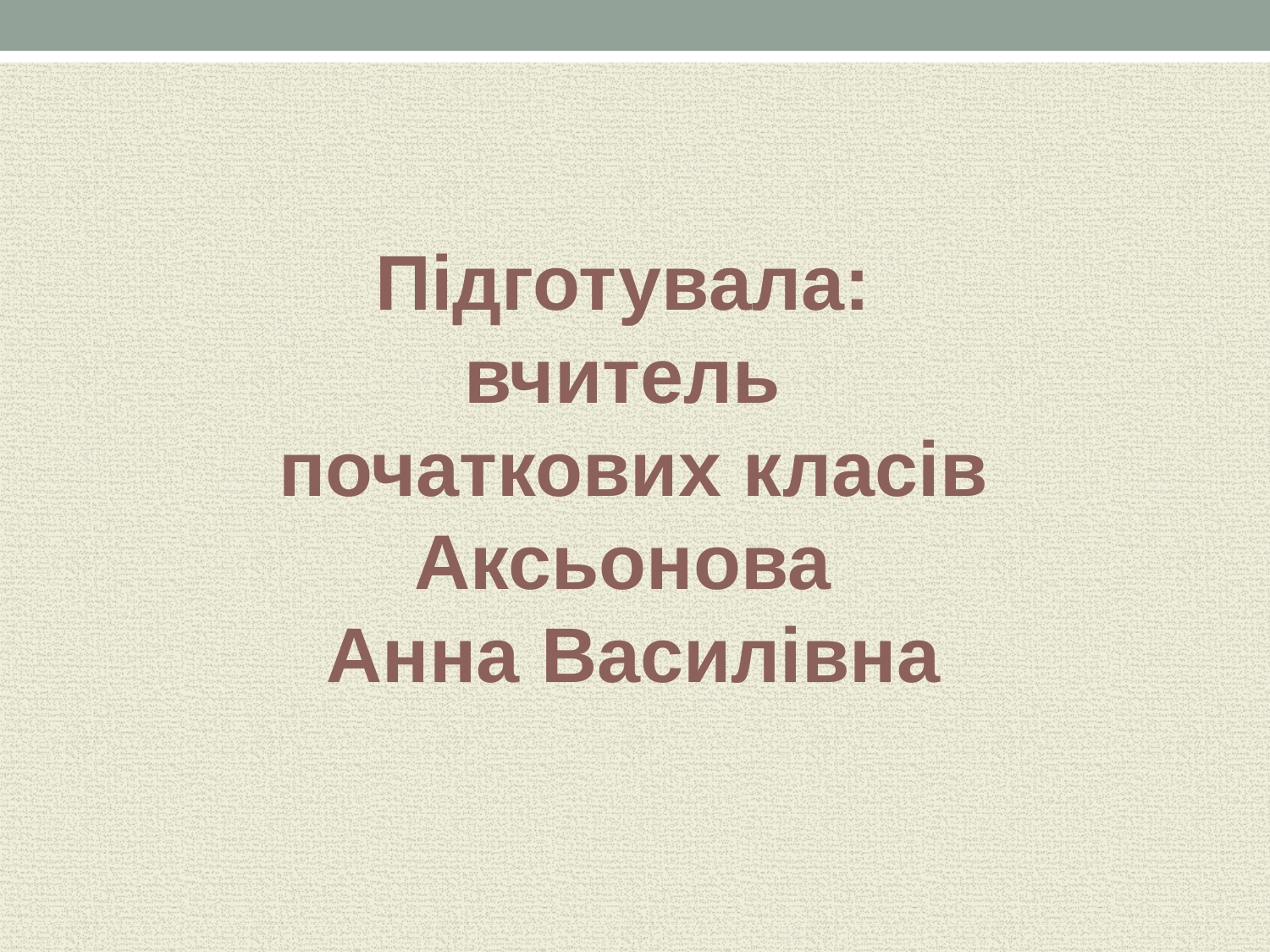

Підготувала:
вчитель
початкових класів
Аксьонова
Анна Василівна